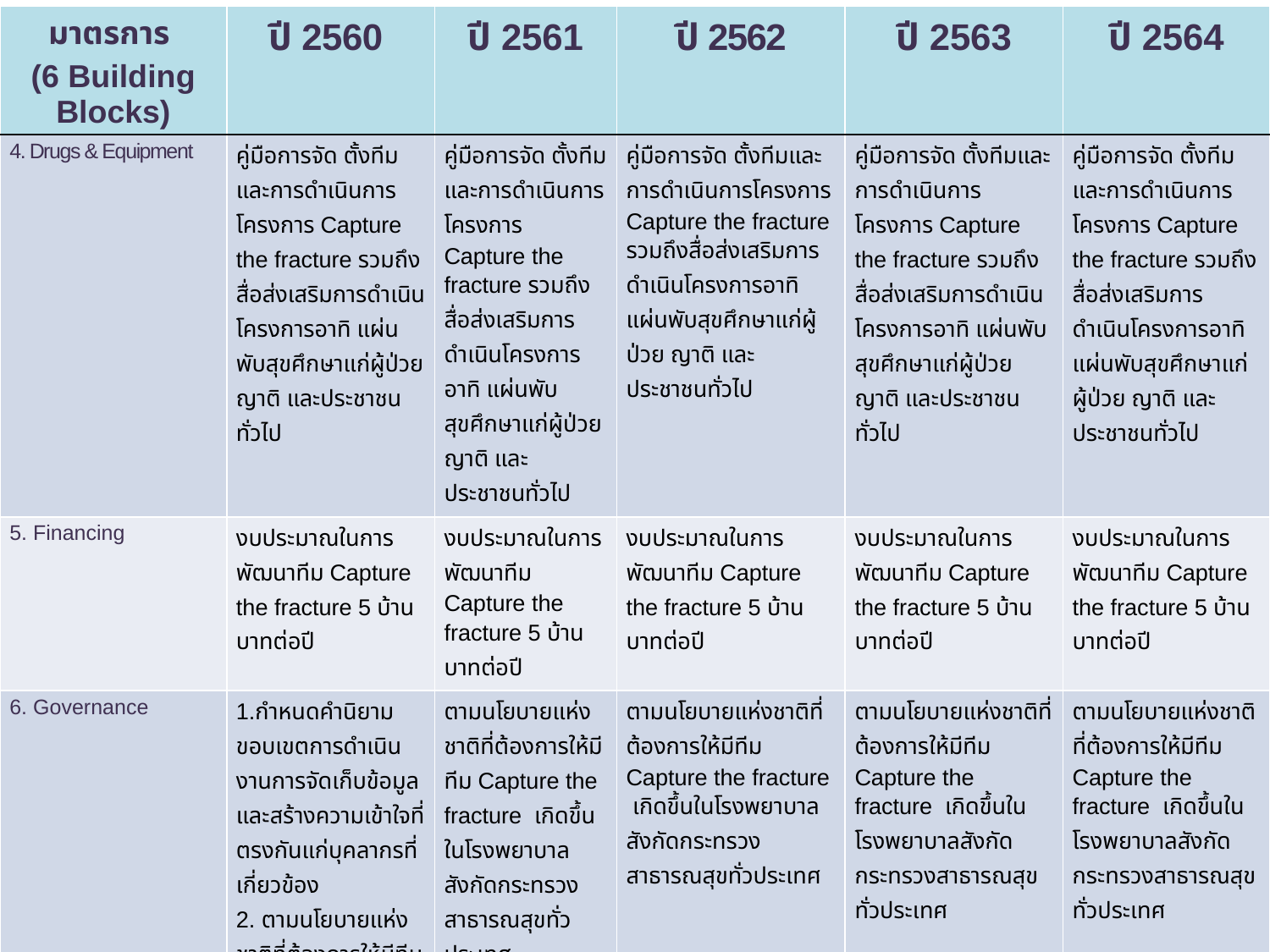

| มาตรการ (6 Building Blocks) | ปี 2560 | ปี 2561 | ปี 2562 | ปี 2563 | ปี 2564 |
| --- | --- | --- | --- | --- | --- |
| 4. Drugs & Equipment | คู่มือการจัด ตั้งทีมและการดำเนินการโครงการ Capture the fracture รวมถึงสื่อส่งเสริมการดำเนินโครงการอาทิ แผ่นพับสุขศึกษาแก่ผู้ป่วย ญาติ และประชาชนทั่วไป | คู่มือการจัด ตั้งทีมและการดำเนินการโครงการ Capture the fracture รวมถึงสื่อส่งเสริมการดำเนินโครงการอาทิ แผ่นพับสุขศึกษาแก่ผู้ป่วย ญาติ และประชาชนทั่วไป | คู่มือการจัด ตั้งทีมและการดำเนินการโครงการ Capture the fracture รวมถึงสื่อส่งเสริมการดำเนินโครงการอาทิ แผ่นพับสุขศึกษาแก่ผู้ป่วย ญาติ และประชาชนทั่วไป | คู่มือการจัด ตั้งทีมและการดำเนินการโครงการ Capture the fracture รวมถึงสื่อส่งเสริมการดำเนินโครงการอาทิ แผ่นพับสุขศึกษาแก่ผู้ป่วย ญาติ และประชาชนทั่วไป | คู่มือการจัด ตั้งทีมและการดำเนินการโครงการ Capture the fracture รวมถึงสื่อส่งเสริมการดำเนินโครงการอาทิ แผ่นพับสุขศึกษาแก่ผู้ป่วย ญาติ และประชาชนทั่วไป |
| 5. Financing | งบประมาณในการพัฒนาทีม Capture the fracture 5 บ้านบาทต่อปี | งบประมาณในการพัฒนาทีม Capture the fracture 5 บ้านบาทต่อปี | งบประมาณในการพัฒนาทีม Capture the fracture 5 บ้านบาทต่อปี | งบประมาณในการพัฒนาทีม Capture the fracture 5 บ้านบาทต่อปี | งบประมาณในการพัฒนาทีม Capture the fracture 5 บ้านบาทต่อปี |
| 6. Governance | 1.กำหนดคำนิยามขอบเขตการดำเนิน งานการจัดเก็บข้อมูล และสร้างความเข้าใจที่ตรงกันแก่บุคลากรที่เกี่ยวข้อง 2. ตามนโยบายแห่งชาติที่ต้องการให้มีทีม Capture the fracture เกิดขึ้นในโรงพยาบาลสังกัดกระทรวงสาธารณสุข ทั่วประเทศ | ตามนโยบายแห่งชาติที่ต้องการให้มีทีม Capture the fracture เกิดขึ้นในโรงพยาบาลสังกัดกระทรวงสาธารณสุขทั่วประเทศ | ตามนโยบายแห่งชาติที่ต้องการให้มีทีม Capture the fracture เกิดขึ้นในโรงพยาบาลสังกัดกระทรวงสาธารณสุขทั่วประเทศ | ตามนโยบายแห่งชาติที่ต้องการให้มีทีม Capture the fracture เกิดขึ้นในโรงพยาบาลสังกัดกระทรวงสาธารณสุขทั่วประเทศ | ตามนโยบายแห่งชาติที่ต้องการให้มีทีม Capture the fracture เกิดขึ้นในโรงพยาบาลสังกัดกระทรวงสาธารณสุขทั่วประเทศ |